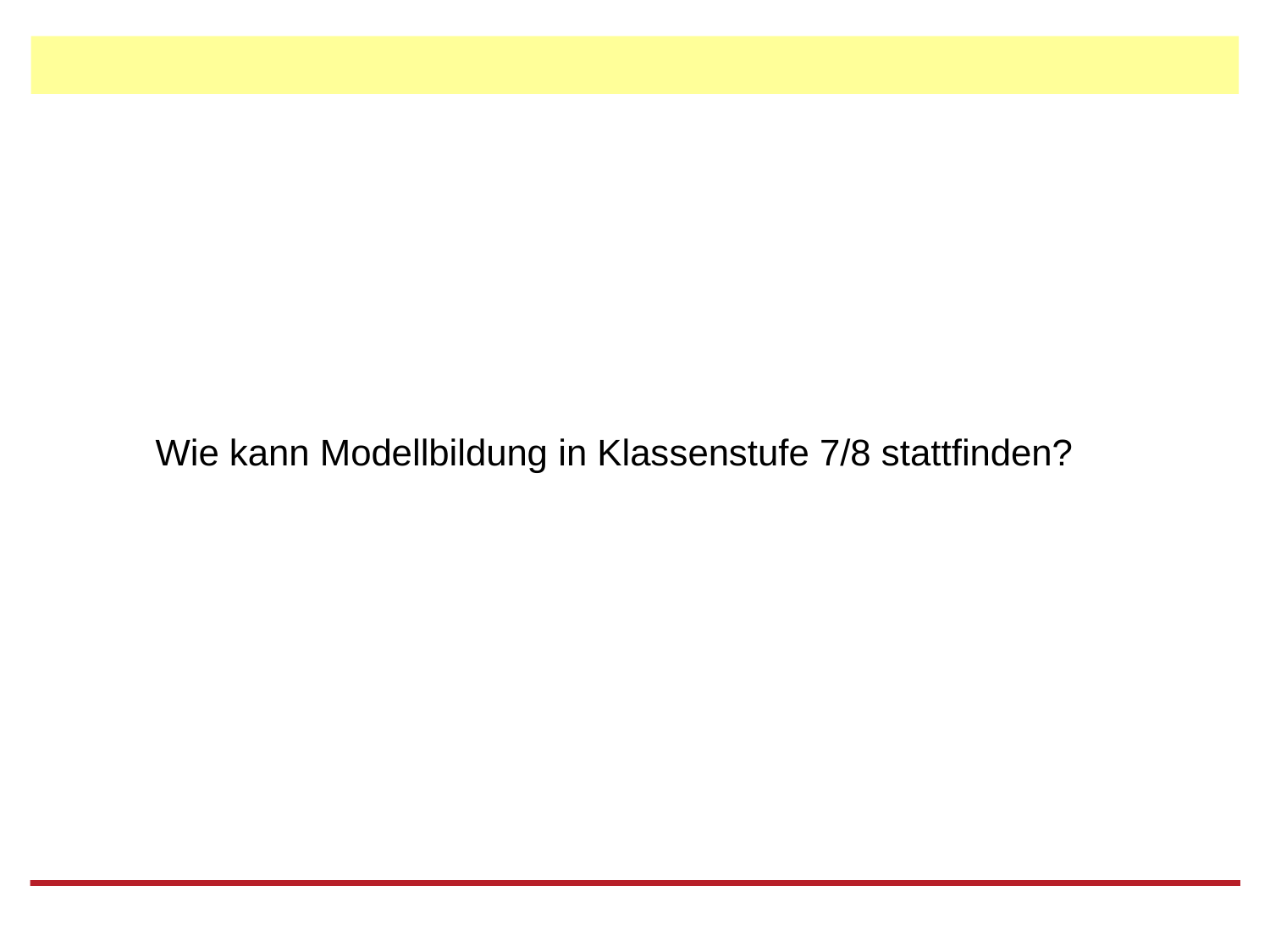

#
Wie kann Modellbildung in Klassenstufe 7/8 stattfinden?